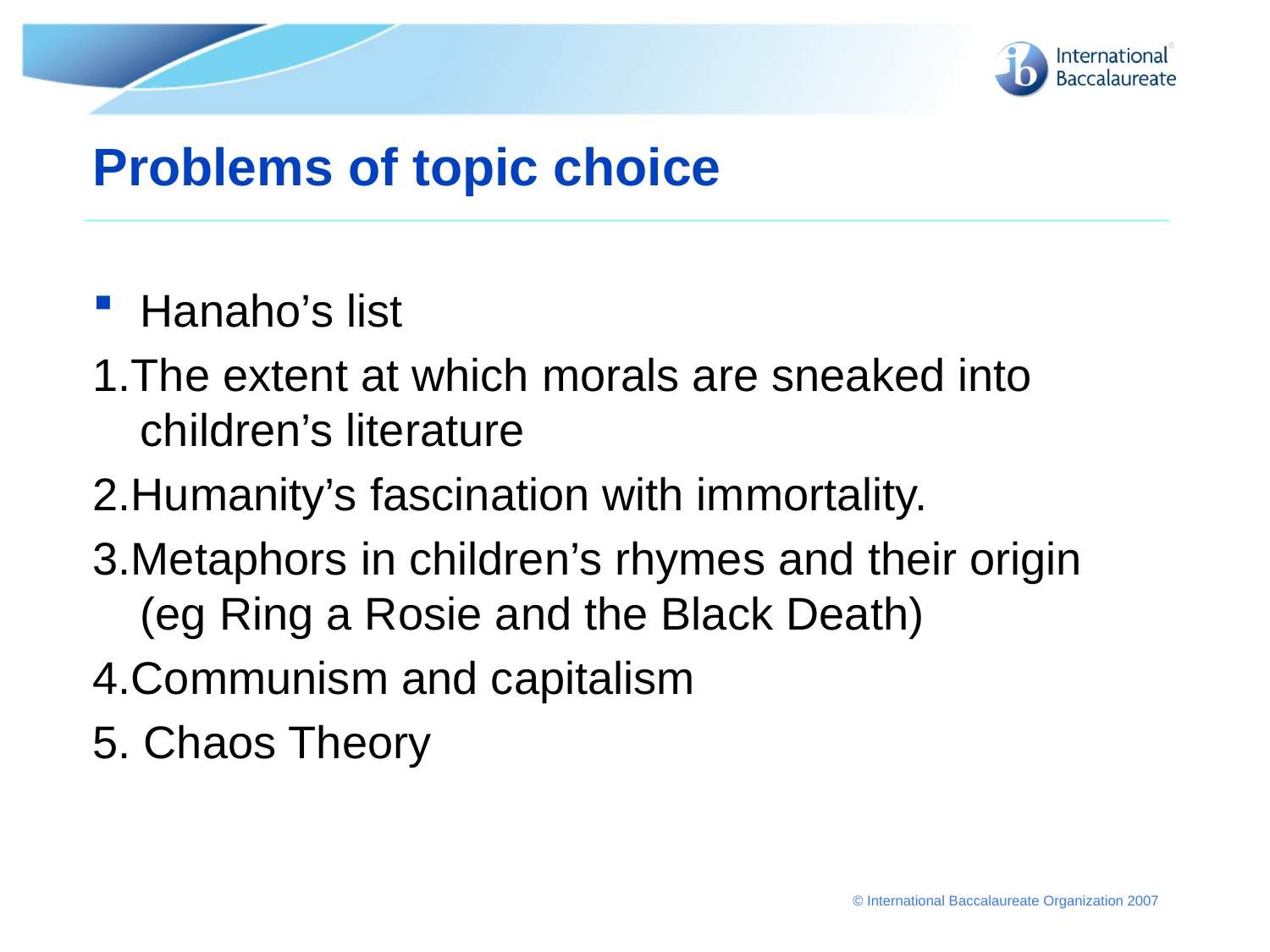

# Problems of topic choice
Hanaho’s list
1.The extent at which morals are sneaked into children’s literature
2.Humanity’s fascination with immortality.
3.Metaphors in children’s rhymes and their origin (eg Ring a Rosie and the Black Death)
4.Communism and capitalism
5. Chaos Theory